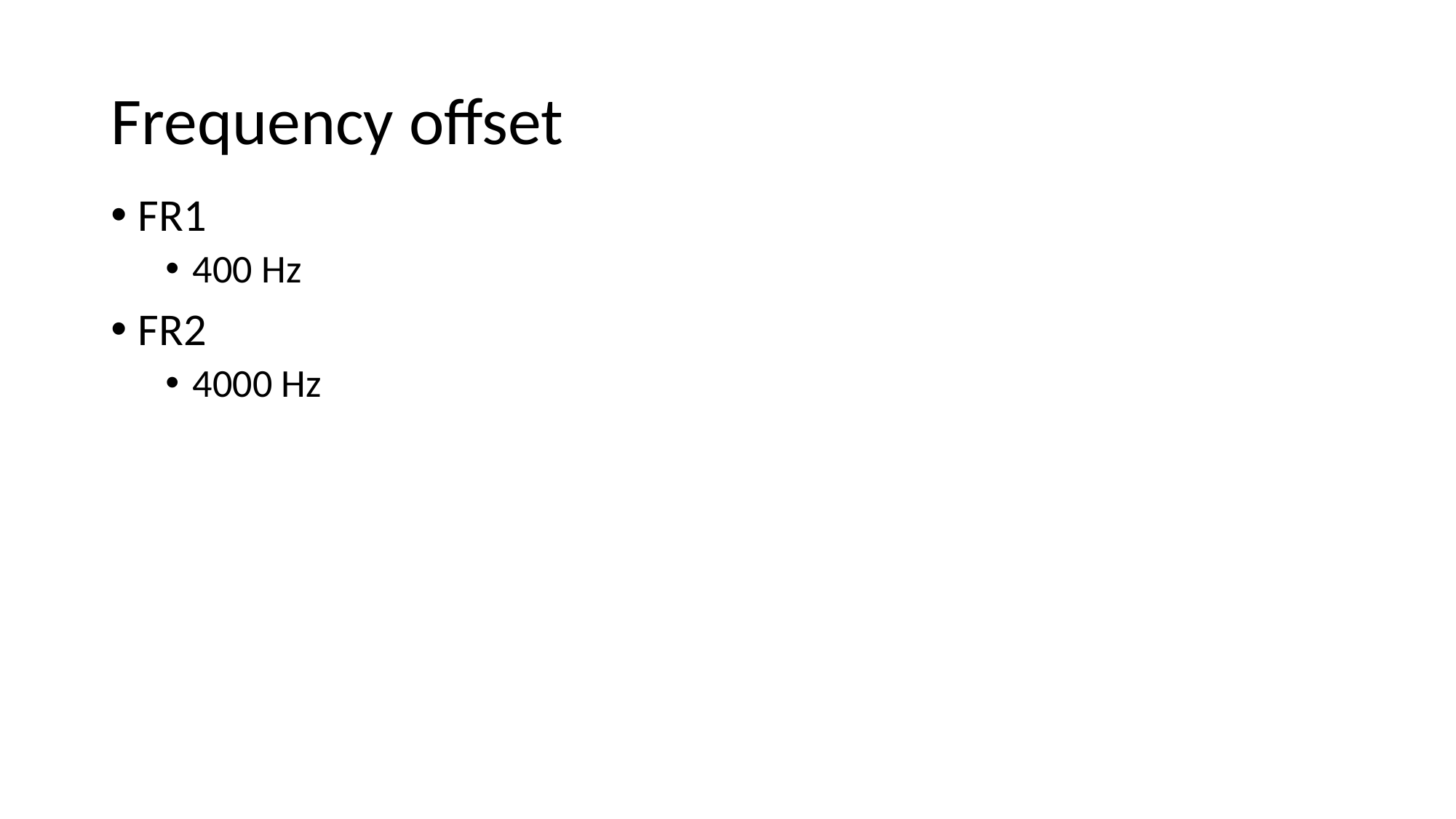

# Frequency offset
FR1
400 Hz
FR2
4000 Hz